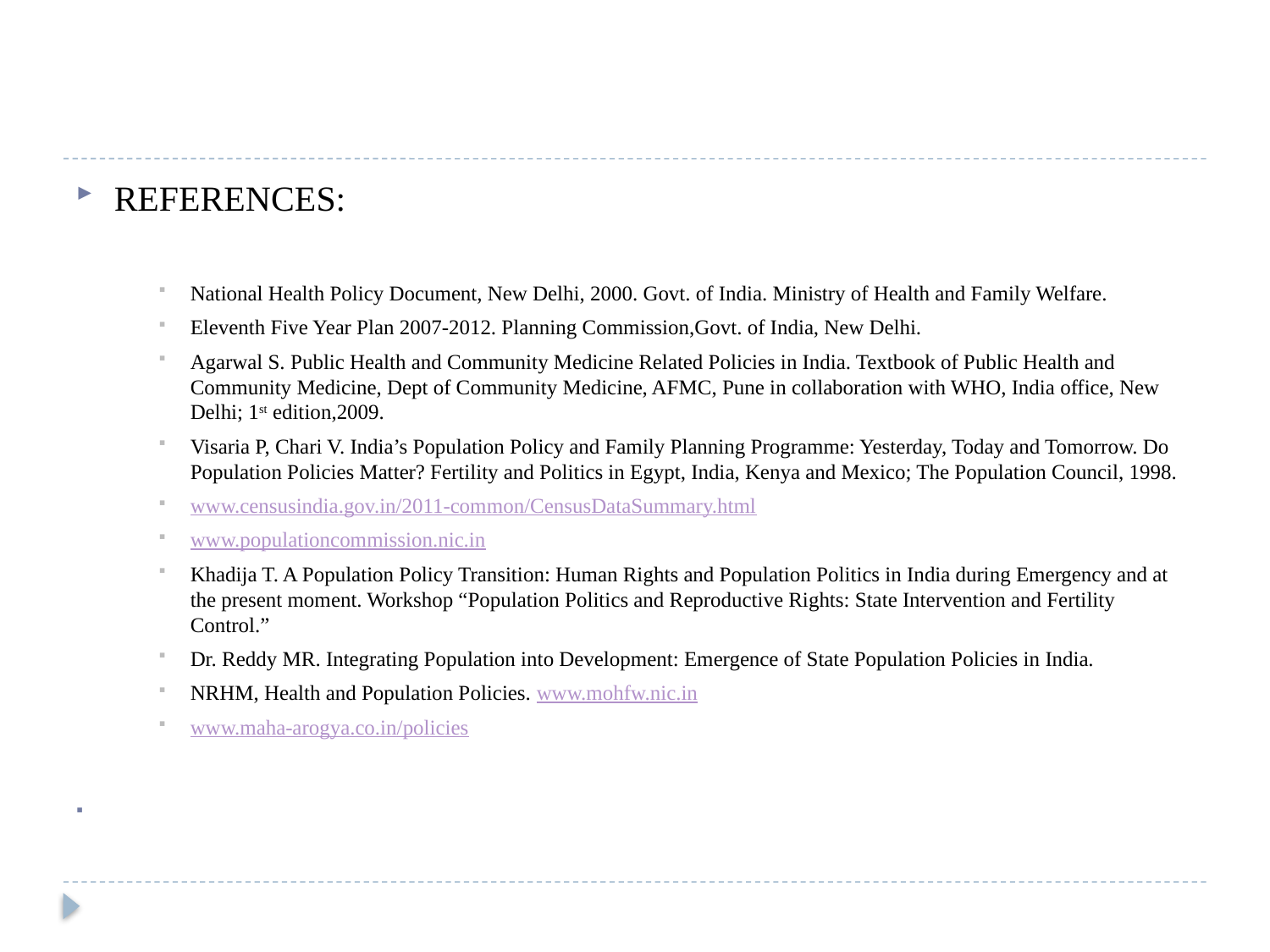

REFERENCES:

National Health Policy Document, New Delhi, 2000. Govt. of India. Ministry of Health and Family Welfare.
Eleventh Five Year Plan 2007-2012. Planning Commission,Govt. of India, New Delhi.
Agarwal S. Public Health and Community Medicine Related Policies in India. Textbook of Public Health and Community Medicine, Dept of Community Medicine, AFMC, Pune in collaboration with WHO, India office, New Delhi; 1st edition,2009.
Visaria P, Chari V. India’s Population Policy and Family Planning Programme: Yesterday, Today and Tomorrow. Do Population Policies Matter? Fertility and Politics in Egypt, India, Kenya and Mexico; The Population Council, 1998.
www.censusindia.gov.in/2011-common/CensusDataSummary.html
www.populationcommission.nic.in
Khadija T. A Population Policy Transition: Human Rights and Population Politics in India during Emergency and at the present moment. Workshop “Population Politics and Reproductive Rights: State Intervention and Fertility Control.”
Dr. Reddy MR. Integrating Population into Development: Emergence of State Population Policies in India.
NRHM, Health and Population Policies. www.mohfw.nic.in
www.maha-arogya.co.in/policies